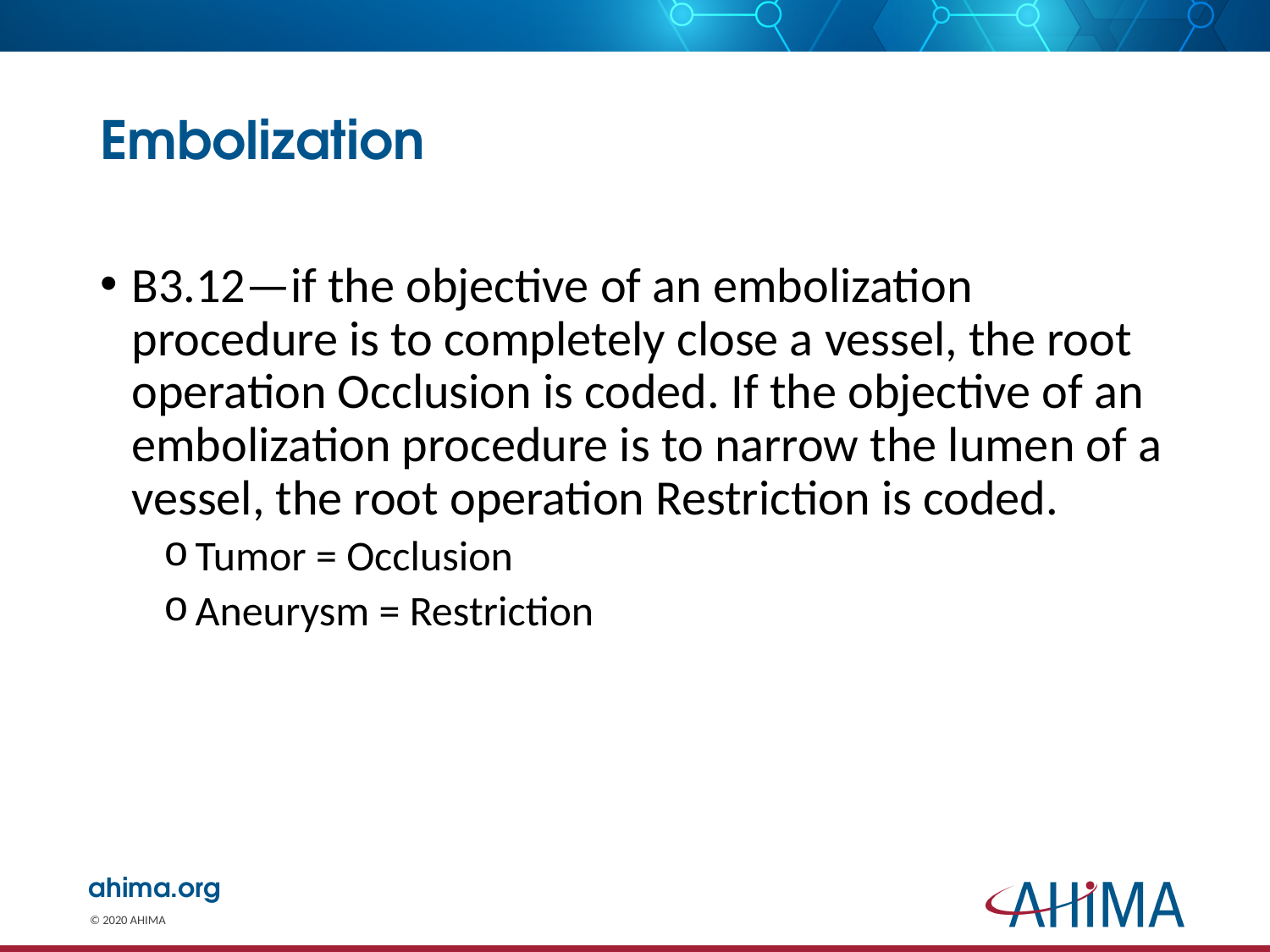

# Embolization
B3.12—if the objective of an embolization procedure is to completely close a vessel, the root operation Occlusion is coded. If the objective of an embolization procedure is to narrow the lumen of a vessel, the root operation Restriction is coded.
Tumor = Occlusion
Aneurysm = Restriction